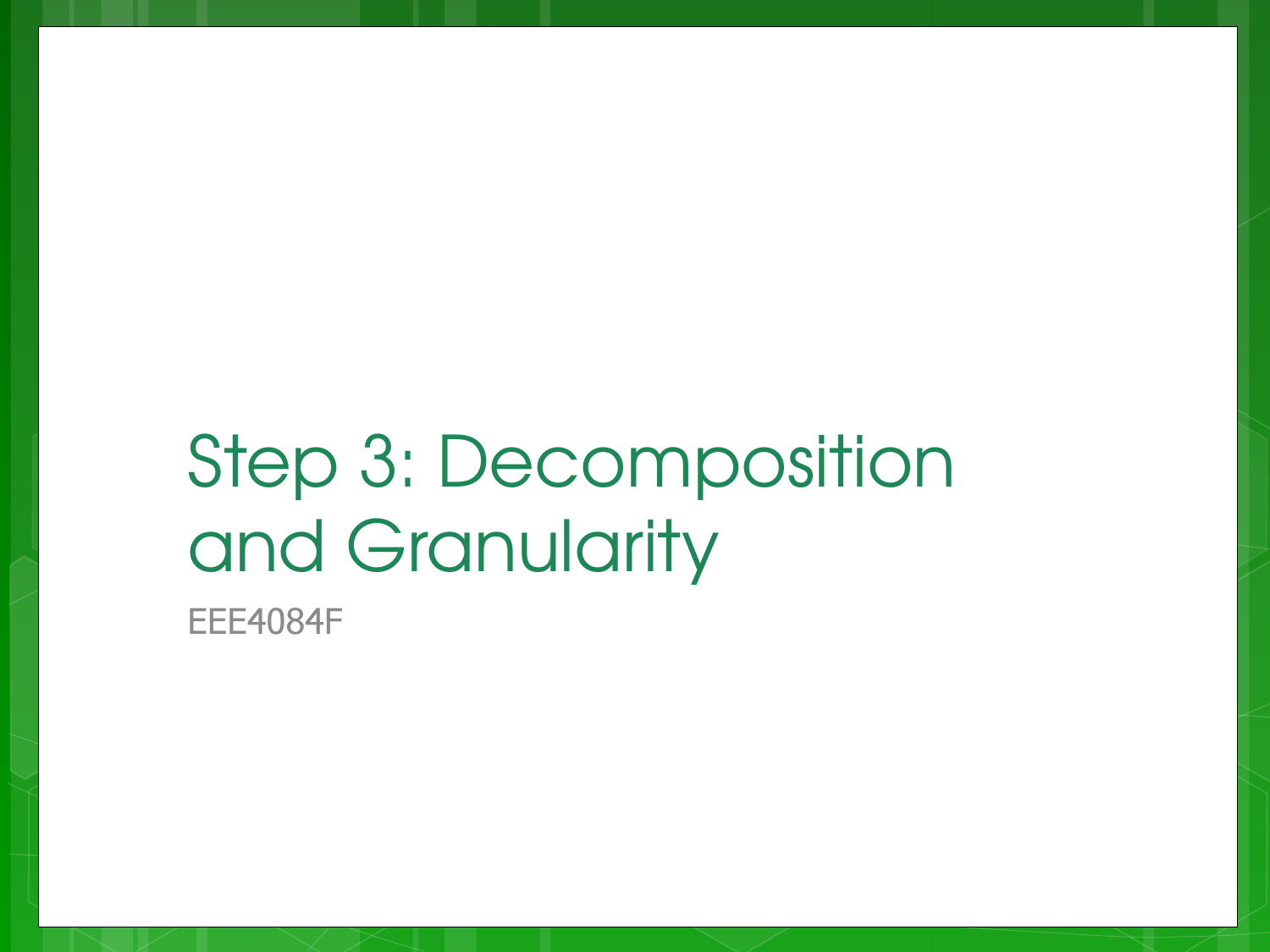

# Step 3: Decomposition and Granularity
EEE4084F